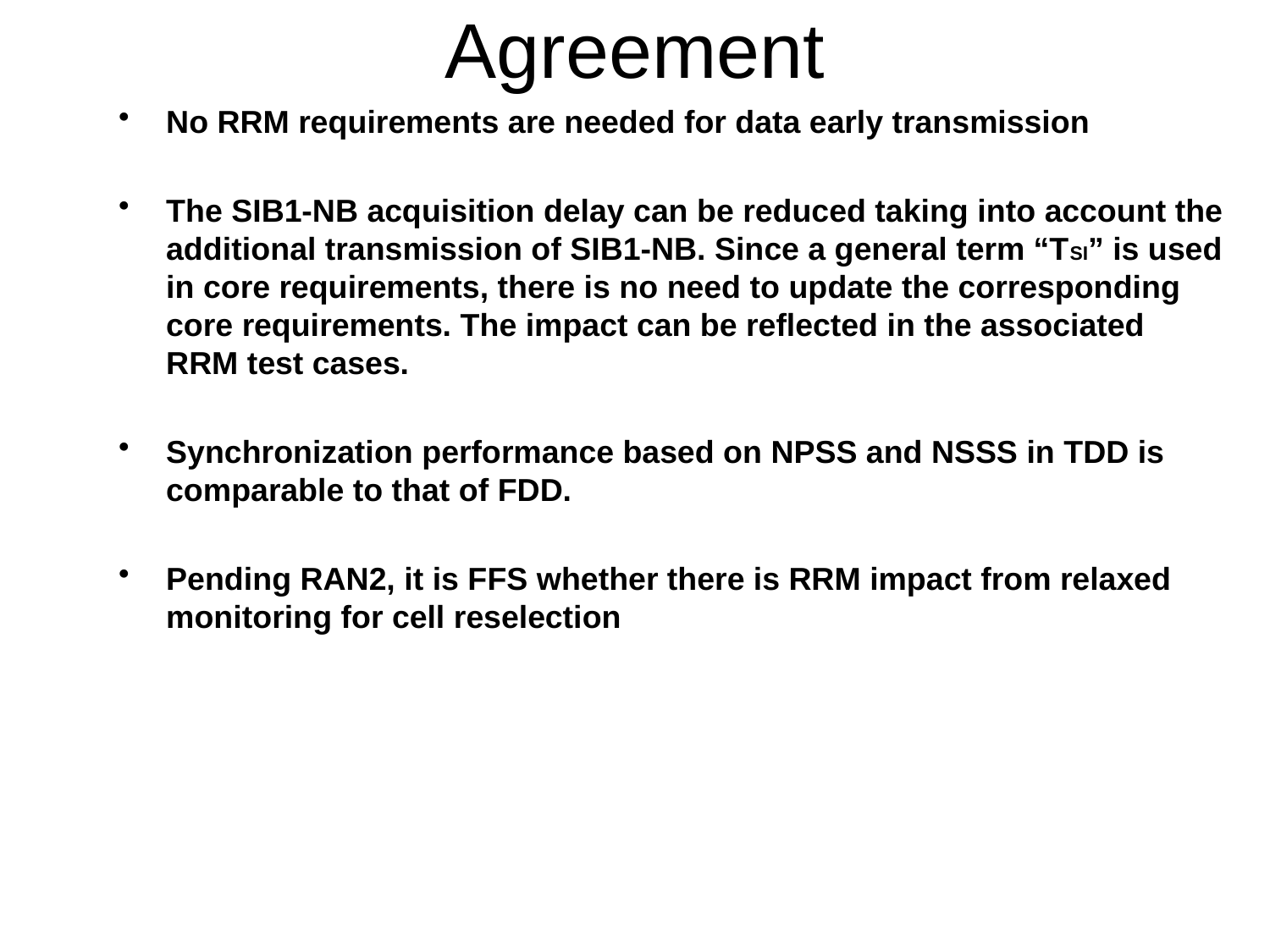

# Agreement
No RRM requirements are needed for data early transmission

The SIB1-NB acquisition delay can be reduced taking into account the additional transmission of SIB1-NB. Since a general term “TSI” is used in core requirements, there is no need to update the corresponding core requirements. The impact can be reflected in the associated RRM test cases.

Synchronization performance based on NPSS and NSSS in TDD is comparable to that of FDD.

Pending RAN2, it is FFS whether there is RRM impact from relaxed monitoring for cell reselection